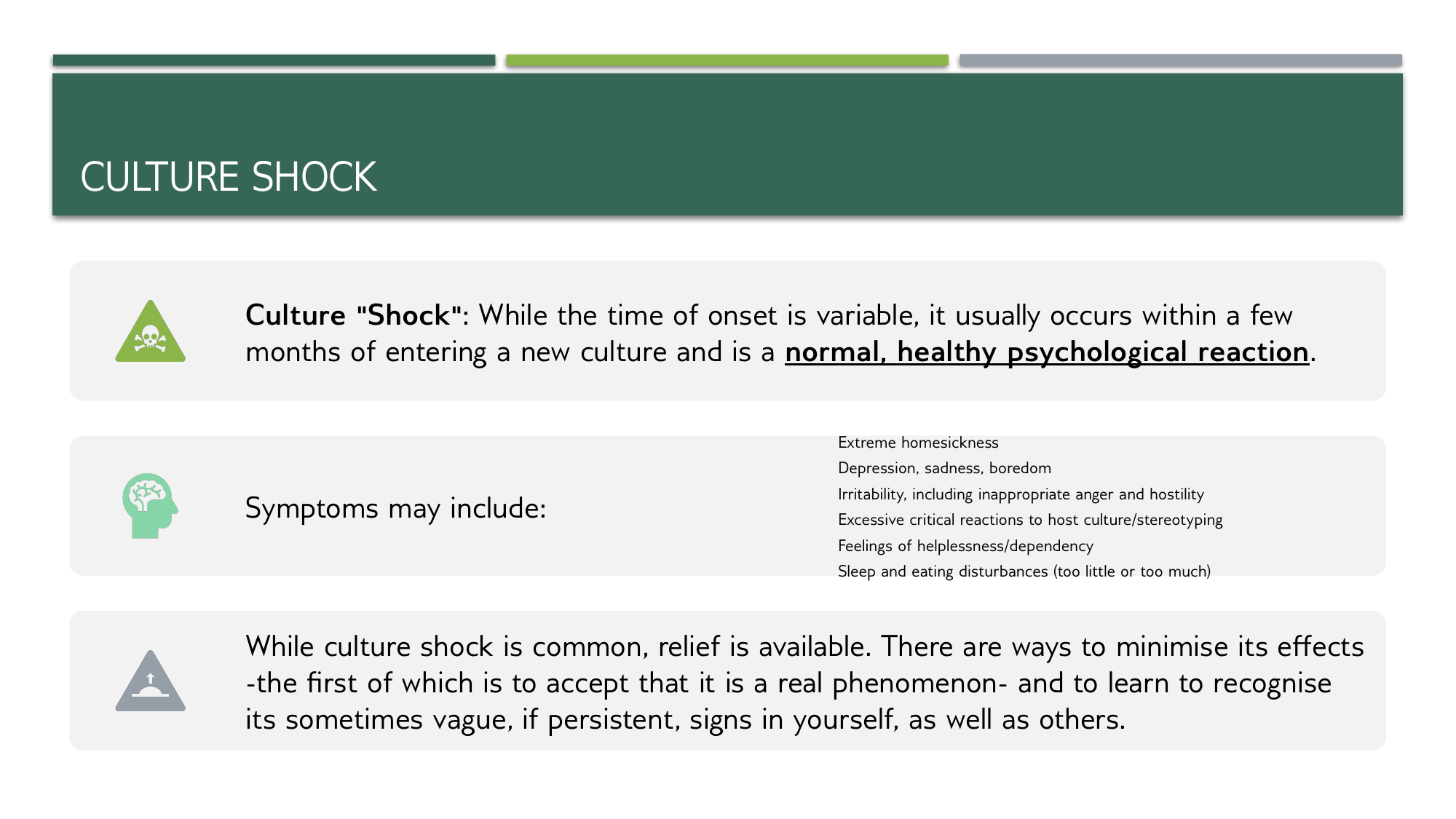

# Culture shock
Culture "Shock": While the time of onset is variable, it usually occurs within a few months of entering a new culture and is a normal, healthy psychological reaction.
Symptoms may include:
Extreme homesickness
Depression, sadness, boredom
Irritability, including inappropriate anger and hostility
Excessive critical reactions to host culture/stereotyping
Feelings of helplessness/dependency
Sleep and eating disturbances (too little or too much)
While culture shock is common, relief is available. There are ways to minimise its effects -the first of which is to accept that it is a real phenomenon- and to learn to recognise its sometimes vague, if persistent, signs in yourself, as well as others.